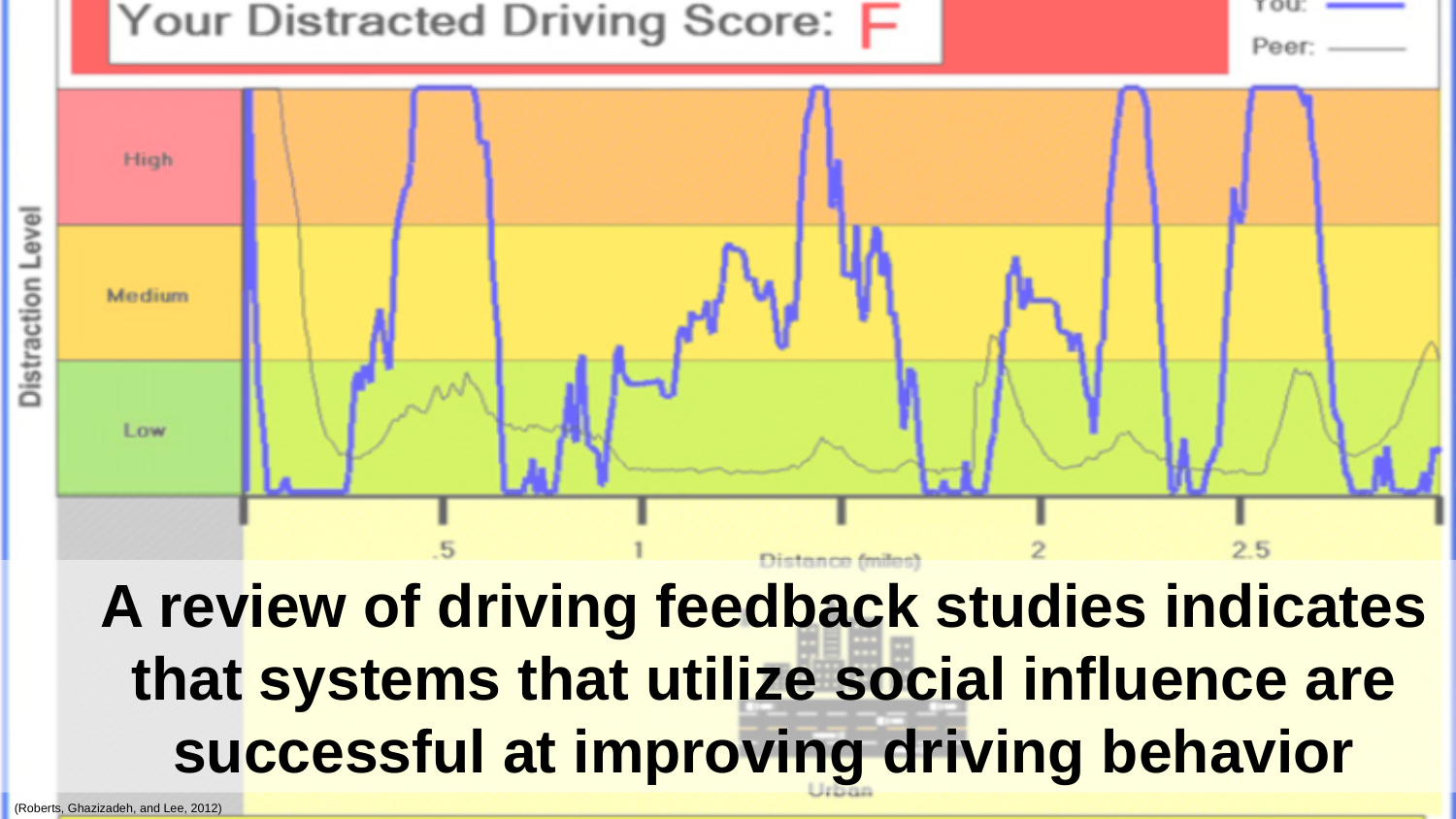

A review of driving feedback studies indicates that systems that utilize social influence are successful at improving driving behavior
(Roberts, Ghazizadeh, and Lee, 2012)